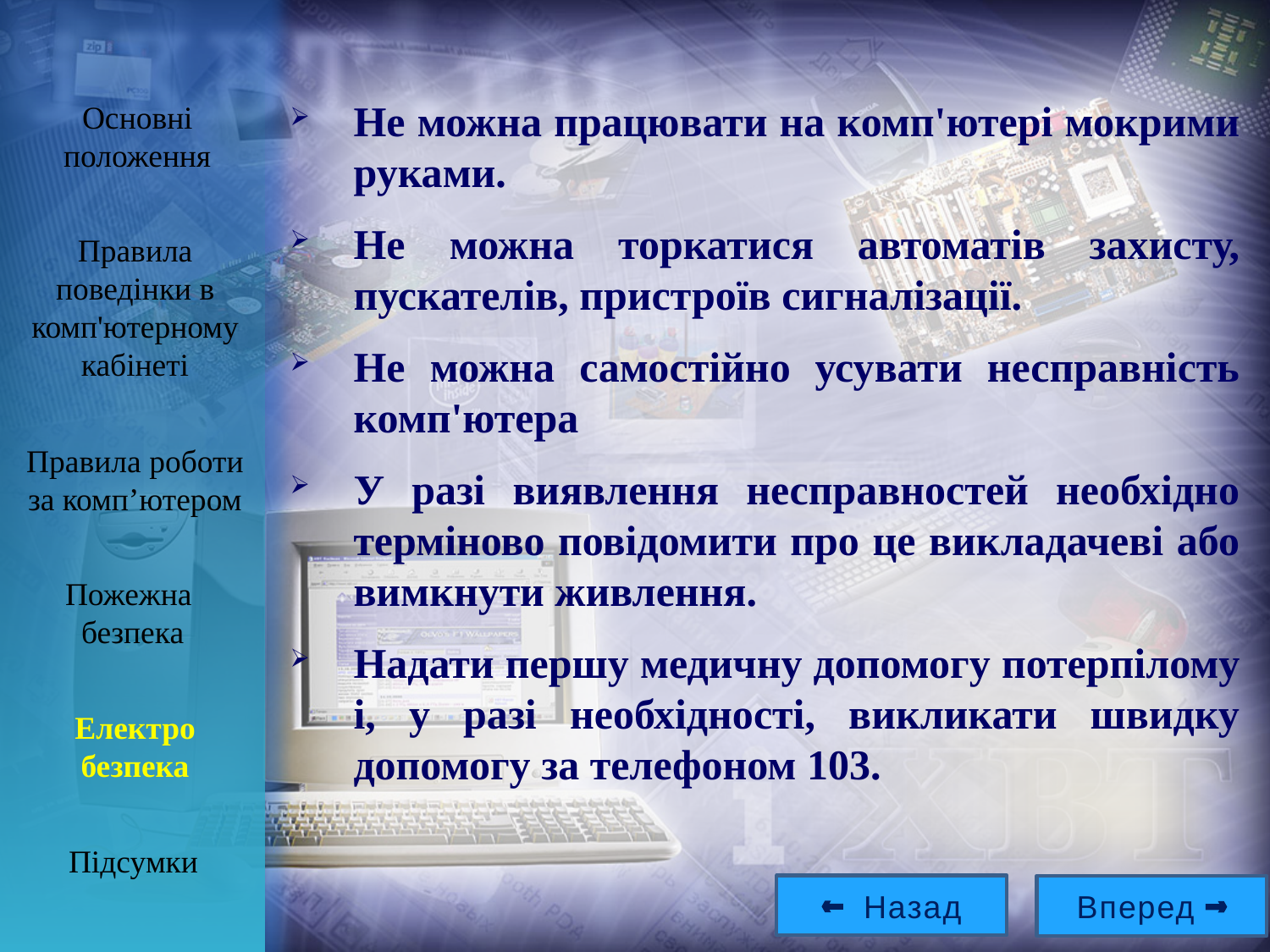

Не можна працювати на комп'ютері мокрими руками.
Не можна торкатися автоматів захисту, пускателів, пристроїв сигналізації.
Не можна самостійно усувати несправність комп'ютера
У разі виявлення несправностей необхідно терміново повідомити про це викладачеві або вимкнути живлення.
Надати першу медичну допомогу потерпілому і, у разі необхідності, викликати швидку допомогу за телефоном 103.

Основні положення
Правила поведінки в комп'ютерному кабінеті
Правила роботи за комп’ютером
Пожежна
безпека
Електро
безпека
Підсумки
←  Назад
Вперед →